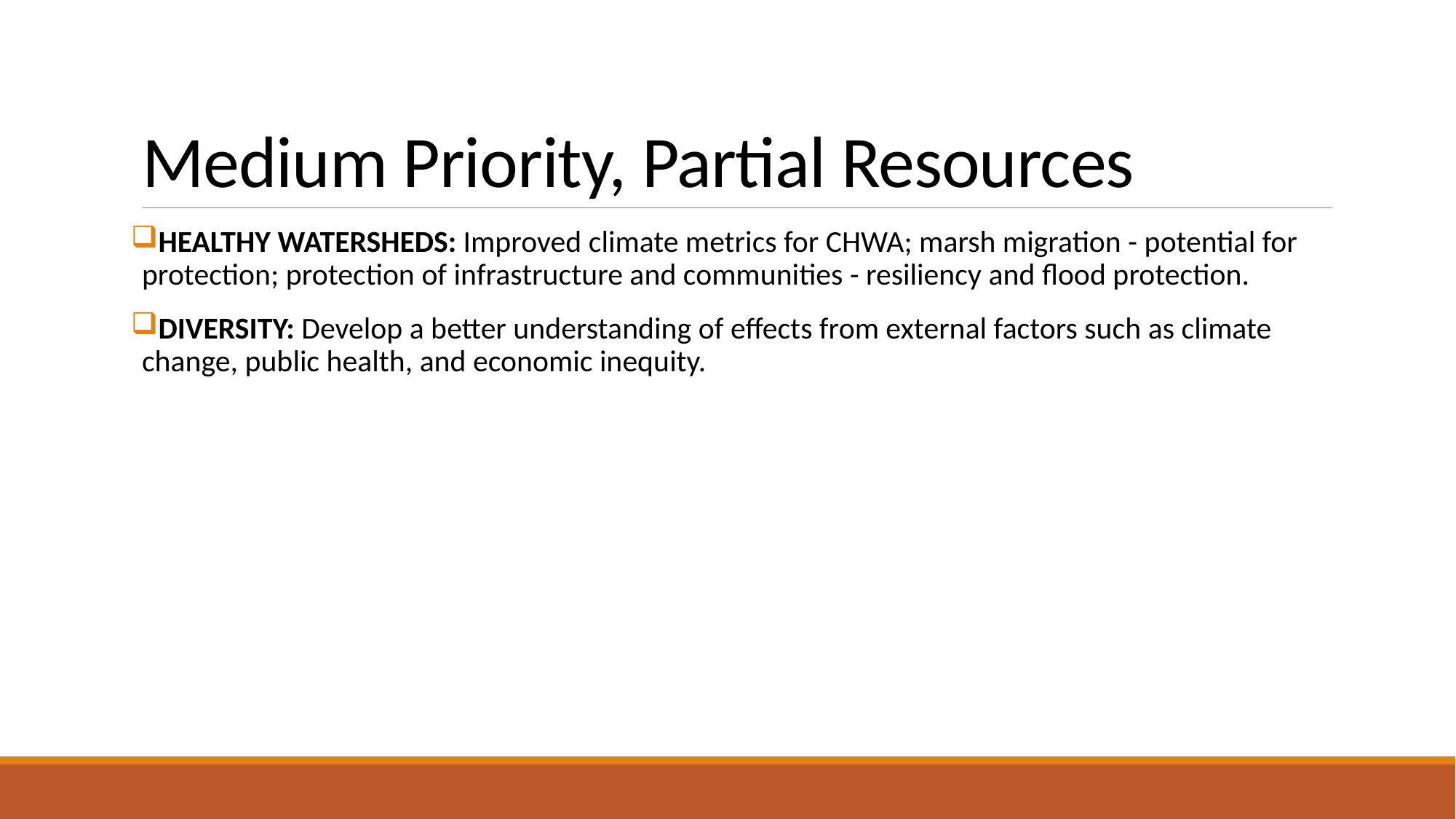

# Medium Priority, Partial Resources
HEALTHY WATERSHEDS: Improved climate metrics for CHWA; marsh migration - potential for protection; protection of infrastructure and communities - resiliency and flood protection.
DIVERSITY: Develop a better understanding of effects from external factors such as climate change, public health, and economic inequity.